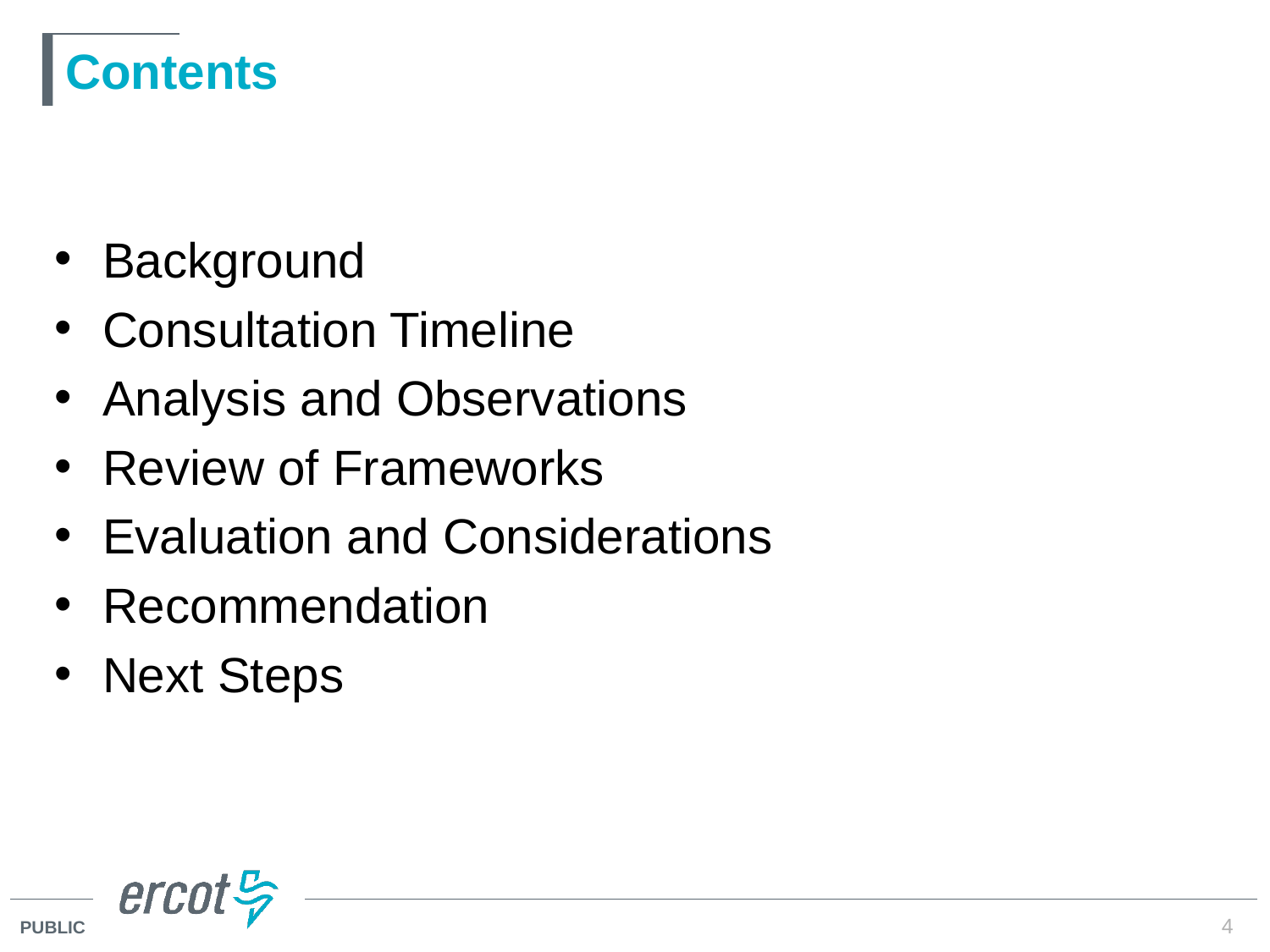

# Contents
Background
Consultation Timeline
Analysis and Observations
Review of Frameworks
Evaluation and Considerations
Recommendation
Next Steps
4